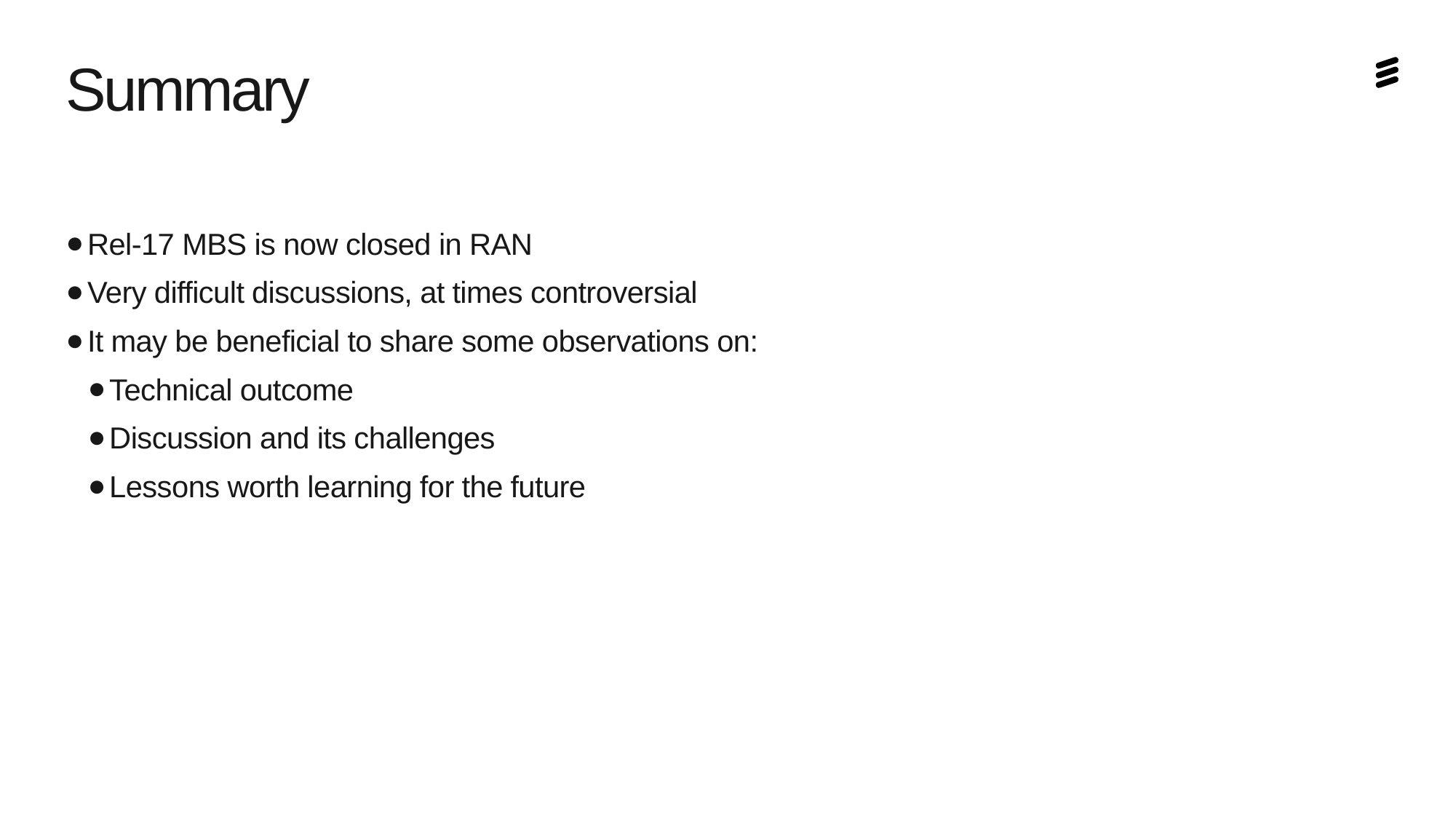

# Summary
Rel-17 MBS is now closed in RAN
Very difficult discussions, at times controversial
It may be beneficial to share some observations on:
Technical outcome
Discussion and its challenges
Lessons worth learning for the future